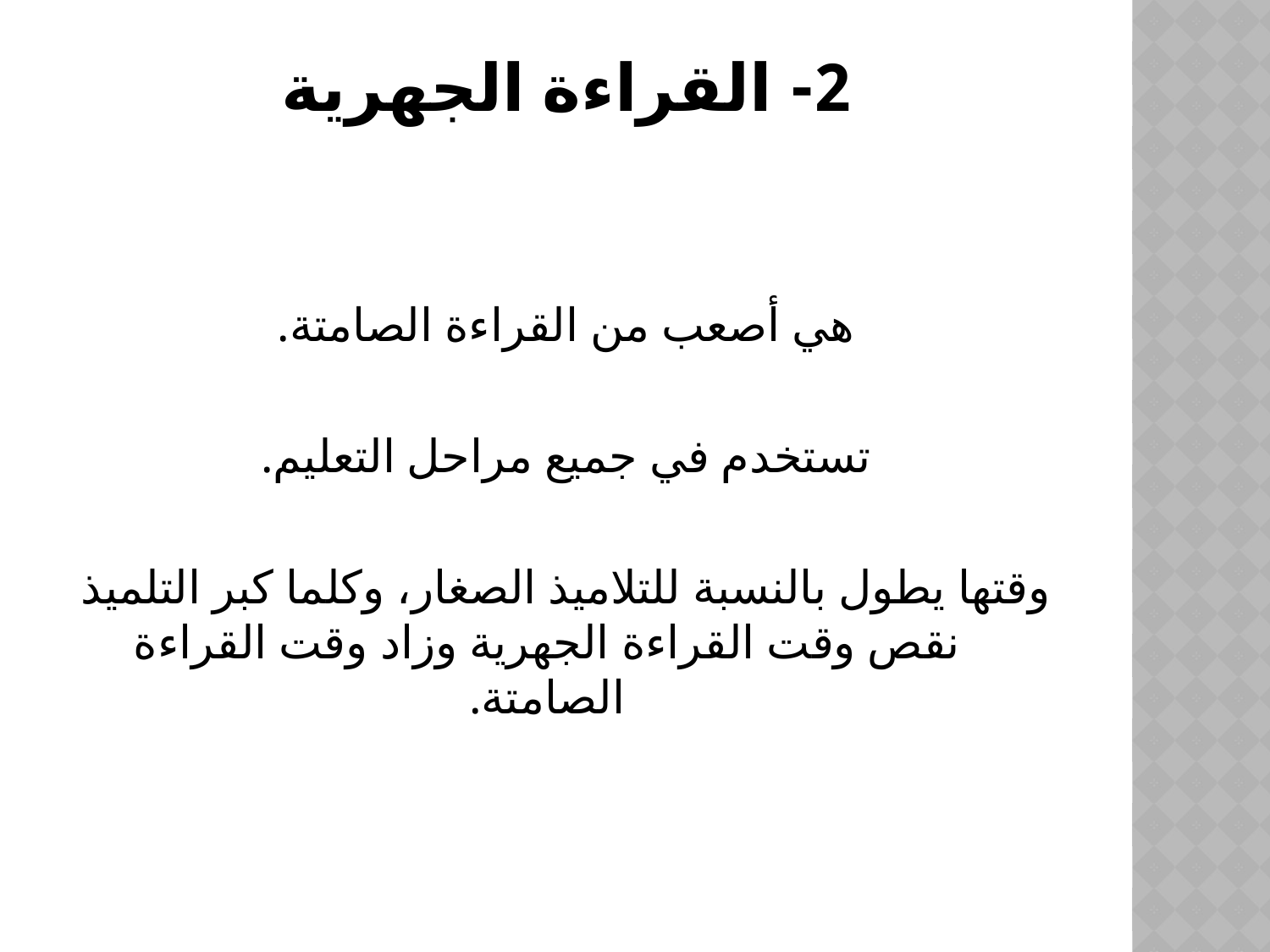

# 2- القراءة الجهرية

هي أصعب من القراءة الصامتة.

تستخدم في جميع مراحل التعليم.

وقتها يطول بالنسبة للتلاميذ الصغار، وكلما كبر التلميذ نقص وقت القراءة الجهرية وزاد وقت القراءة الصامتة.